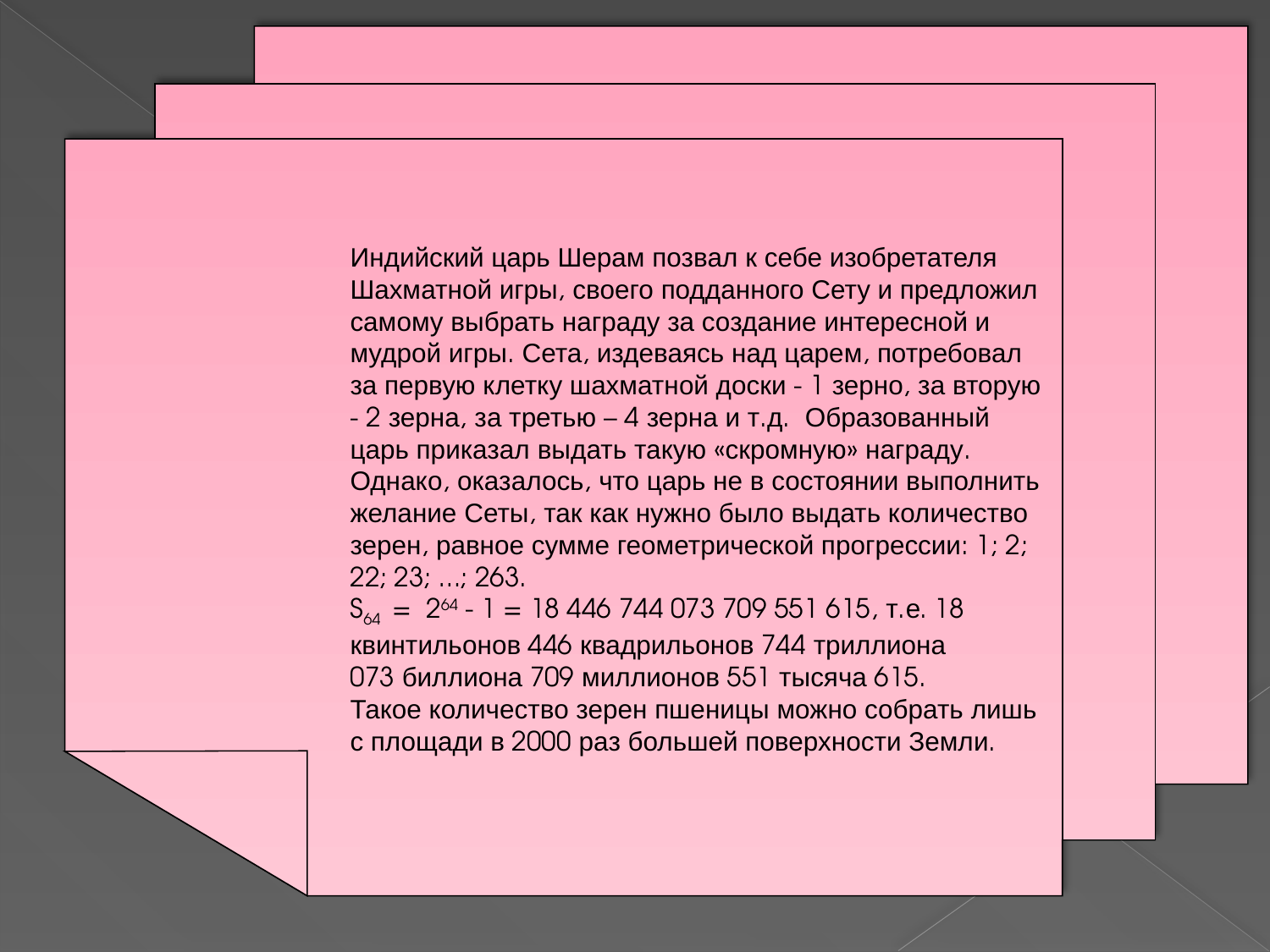

# Индийский царь Шерам позвал к себе изобретателя Шахматной игры, своего подданного Сету и предложил самому выбрать награду за создание интересной и мудрой игры. Сета, издеваясь над царем, потребовал за первую клетку шахматной доски - 1 зерно, за вторую - 2 зерна, за третью – 4 зерна и т.д.  Образованный царь приказал выдать такую «скромную» награду. Однако, оказалось, что царь не в состоянии выполнить желание Сеты, так как нужно было выдать количество зерен, равное сумме геометрической прогрессии: 1; 2; 22; 23; …; 263. S64  =  264 - 1 = 18 446 744 073 709 551 615, т.е. 18 квинтильонов 446 квадрильонов 744 триллиона 073 биллиона 709 миллионов 551 тысяча 615. Такое количество зерен пшеницы можно собрать лишь с площади в 2000 раз большей поверхности Земли.